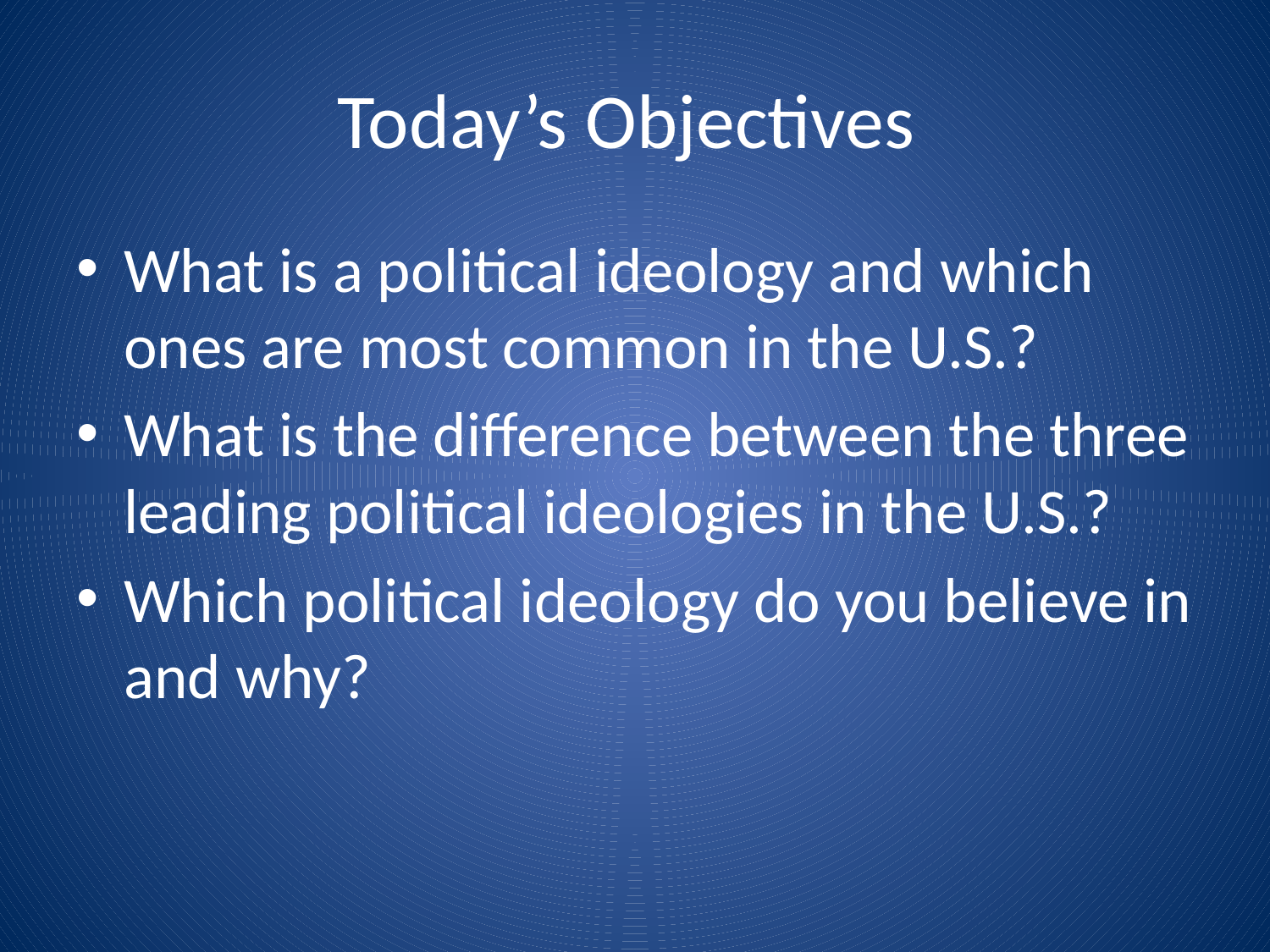

# Today’s Objectives
What is a political ideology and which ones are most common in the U.S.?
What is the difference between the three leading political ideologies in the U.S.?
Which political ideology do you believe in and why?